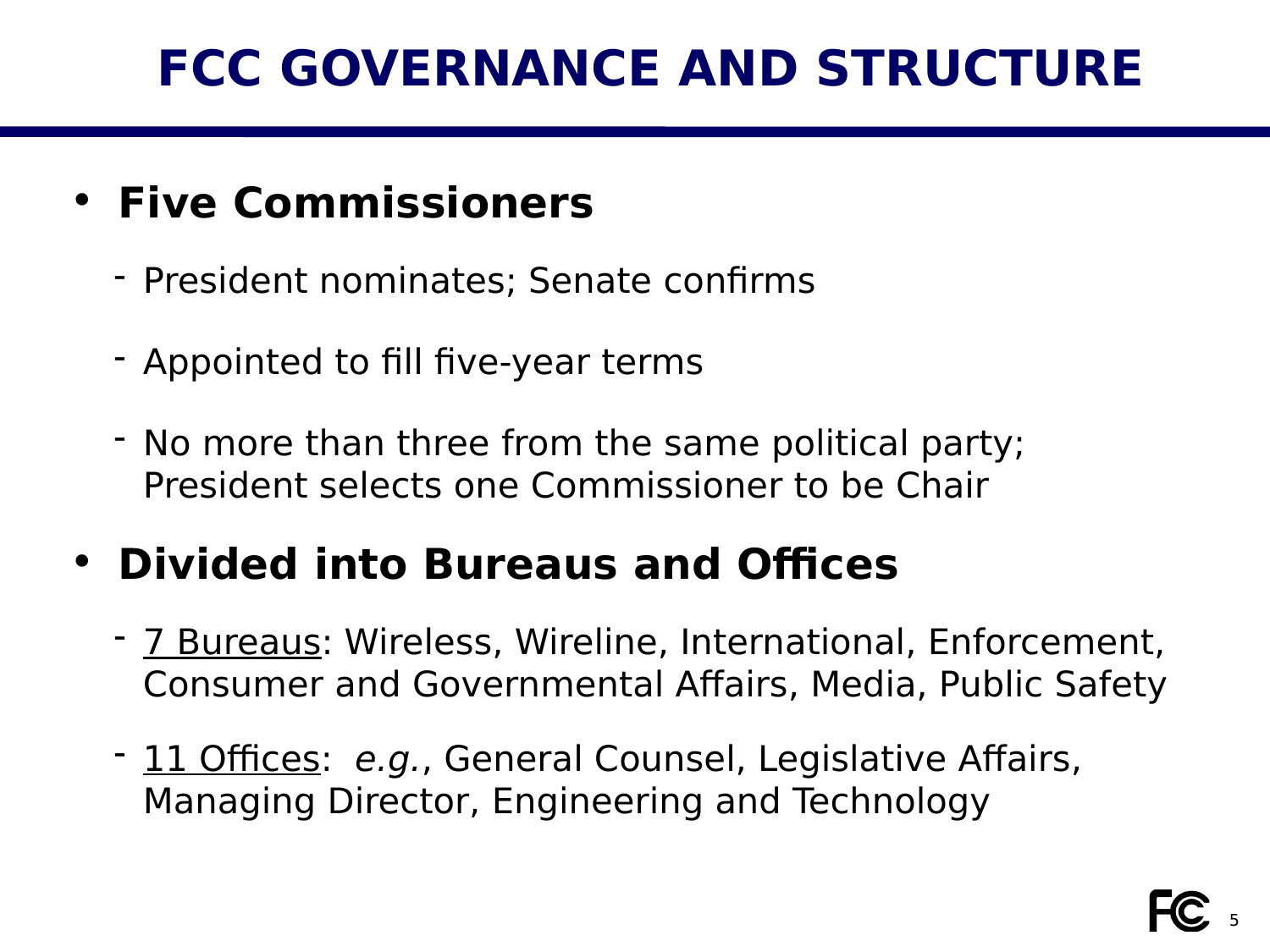

# FCC GOVERNANCE AND STRUCTURE
Five Commissioners
President nominates; Senate confirms
Appointed to fill five-year terms
No more than three from the same political party; President selects one Commissioner to be Chair
Divided into Bureaus and Offices
7 Bureaus: Wireless, Wireline, International, Enforcement, Consumer and Governmental Affairs, Media, Public Safety
11 Offices:  e.g., General Counsel, Legislative Affairs, Managing Director, Engineering and Technology
5